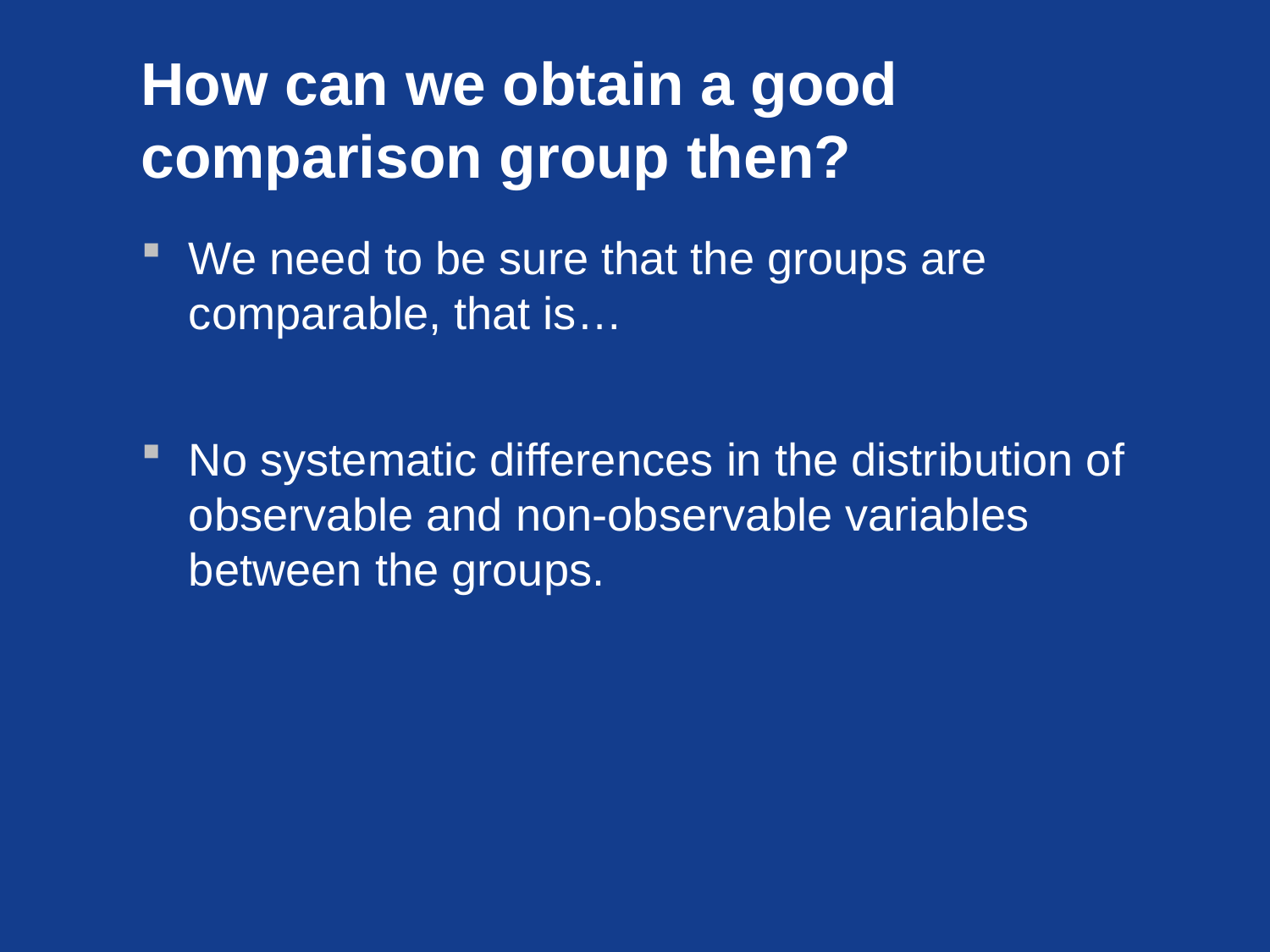

# How can we obtain a good comparison group then?
We need to be sure that the groups are comparable, that is…

No systematic differences in the distribution of observable and non-observable variables between the groups.